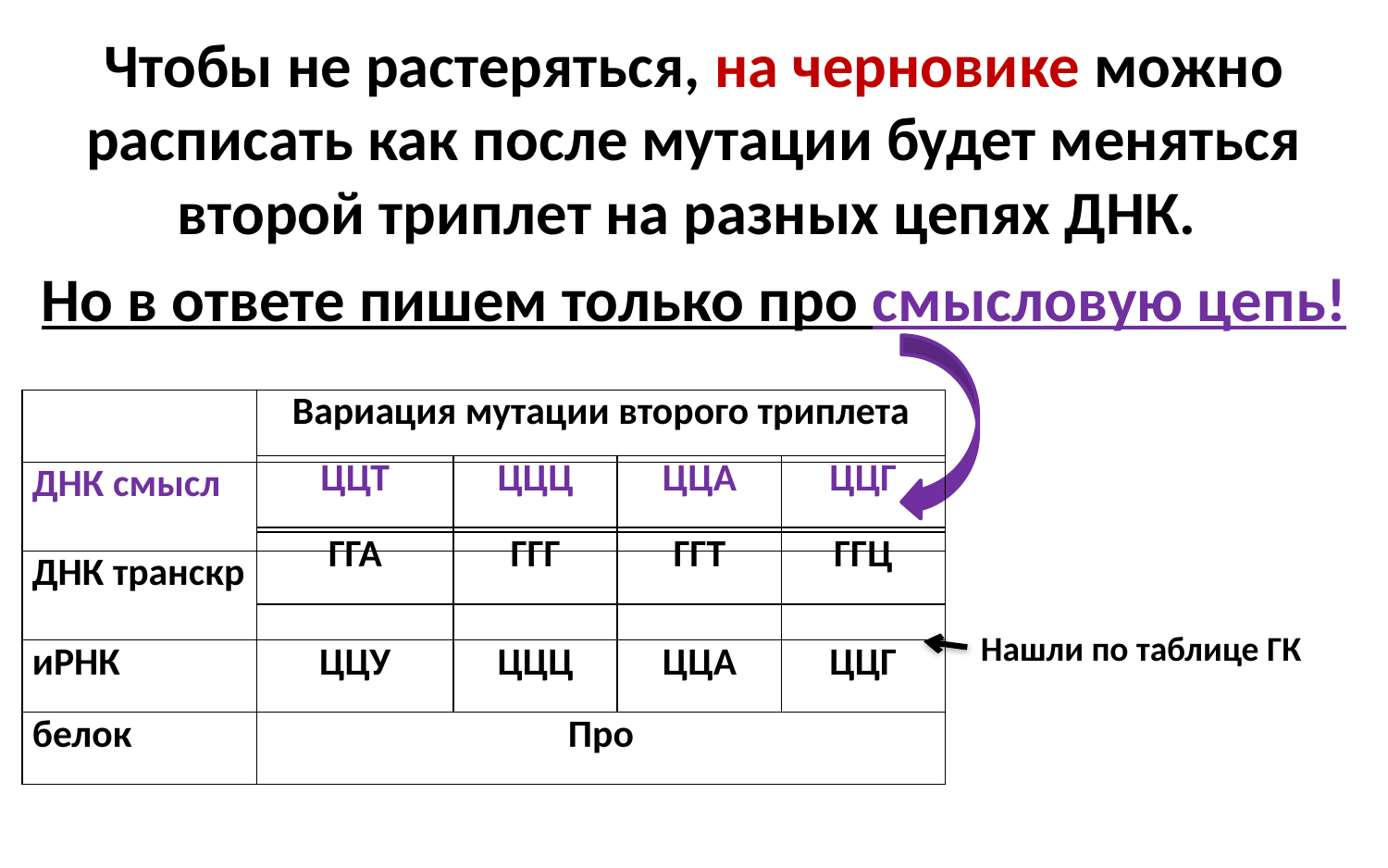

Чтобы не растеряться, на черновике можно расписать как после мутации будет меняться второй триплет на разных цепях ДНК.
Но в ответе пишем только про смысловую цепь!

|  | Вариация мутации второго триплета |  |  |  |
| --- | --- | --- | --- | --- |
| ДНК смысл |  |  |  |  |
| ДНК транскр |  |  |  |  |
| иРНК | ЦЦУ | ЦЦЦ | ЦЦА | ЦЦГ |
| белок | Про |  |  |  |
| ЦЦТ | ЦЦЦ | ЦЦА | ЦЦГ |
| --- | --- | --- | --- |
| ГГА | ГГГ | ГГТ | ГГЦ |
| --- | --- | --- | --- |
Нашли по таблице ГК